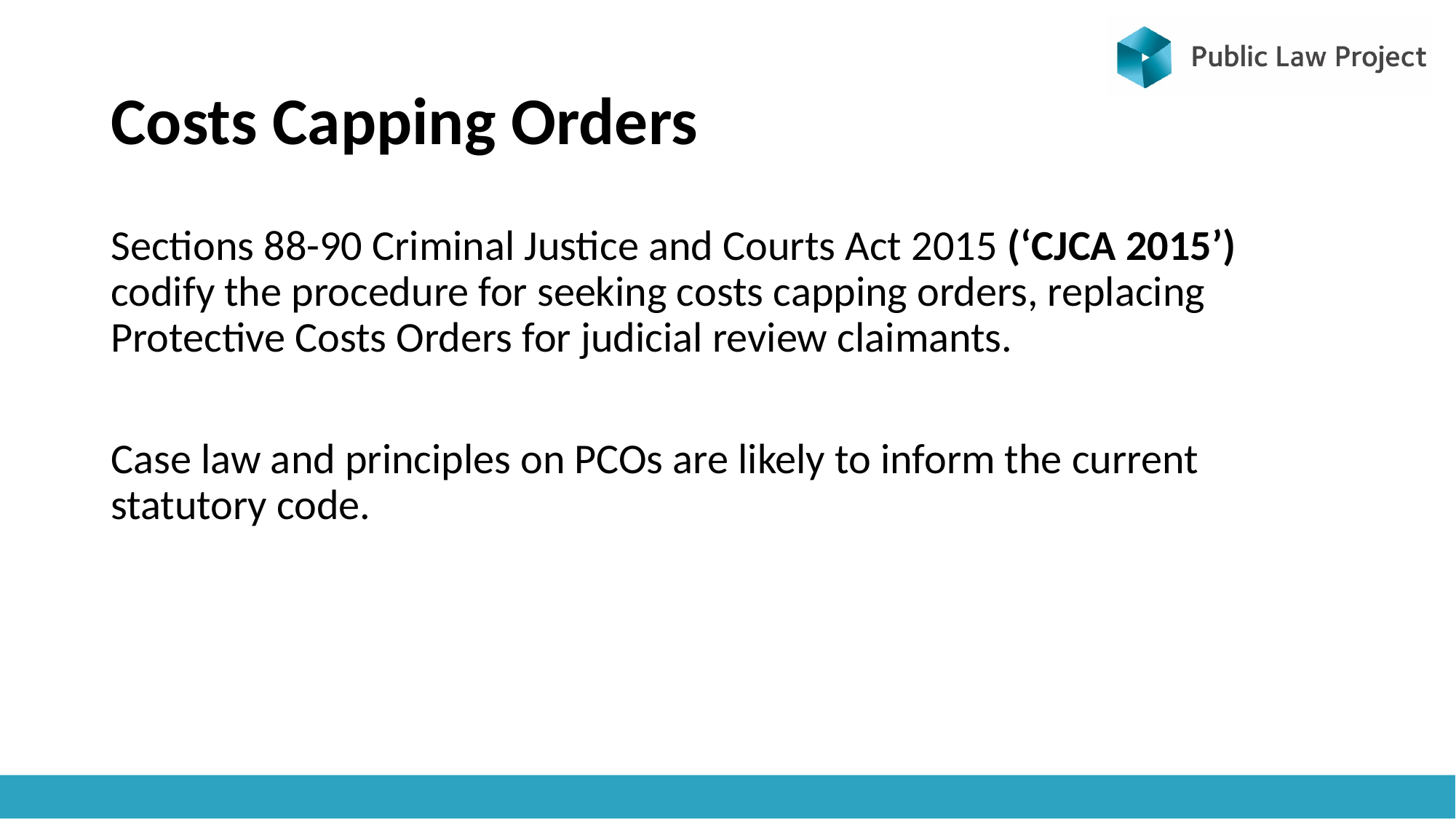

# Costs Capping Orders
Sections 88-90 Criminal Justice and Courts Act 2015 (‘CJCA 2015’) codify the procedure for seeking costs capping orders, replacing Protective Costs Orders for judicial review claimants.

Case law and principles on PCOs are likely to inform the current statutory code.